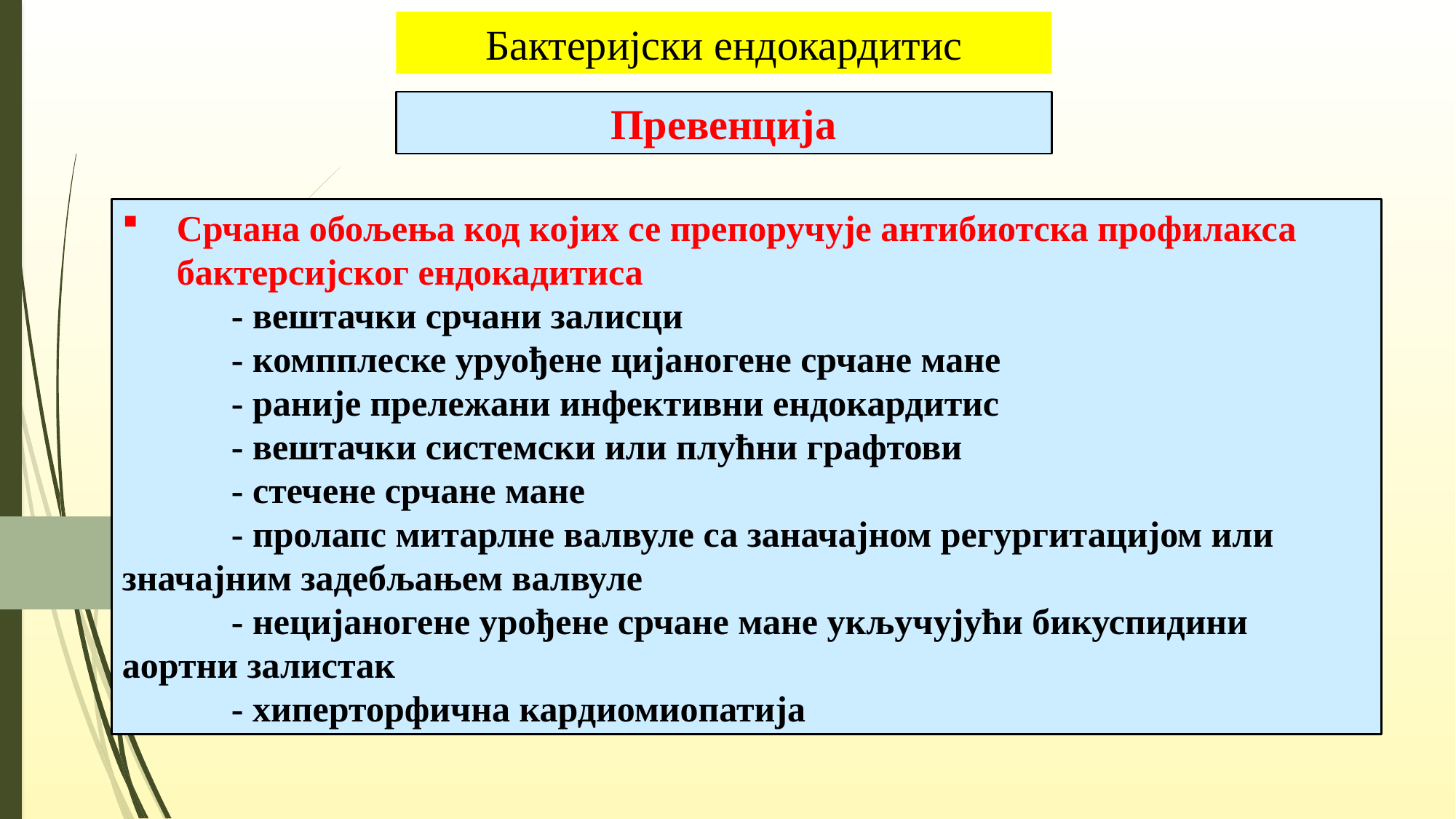

# Бактеријски ендокардитис
Превенција
Срчана обољења код којих се препоручује антибиотска профилакса бактерсијског ендокадитиса
	- вештачки срчани залисци
	- компплеске уруођене цијаногене срчане мане
	- раније прележани инфективни ендокардитис
	- вештачки системски или плућни графтови
	- стечене срчане мане
	- пролапс митарлне валвуле са заначајном регургитацијом или значајним задебљањем валвуле
	- нецијаногене урођене срчане мане укључујући бикуспидини аортни залистак
	- хиперторфична кардиомиопатија